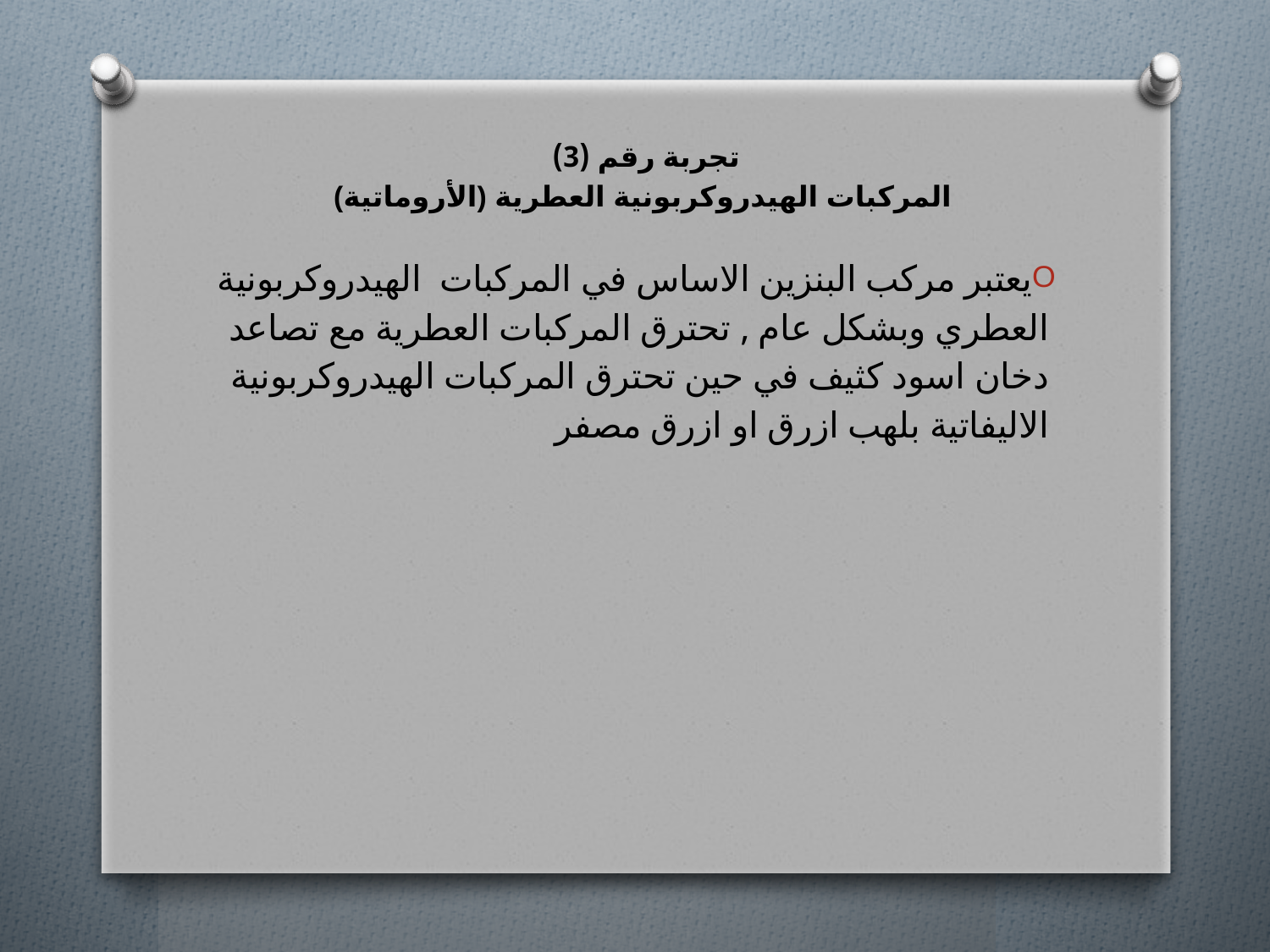

# تجربة رقم (3) المركبات الهيدروكربونية العطرية (الأروماتية)
يعتبر مركب البنزين الاساس في المركبات  الهيدروكربونية العطري وبشكل عام , تحترق المركبات العطرية مع تصاعد دخان اسود كثيف في حين تحترق المركبات الهيدروكربونية الاليفاتية بلهب ازرق او ازرق مصفر